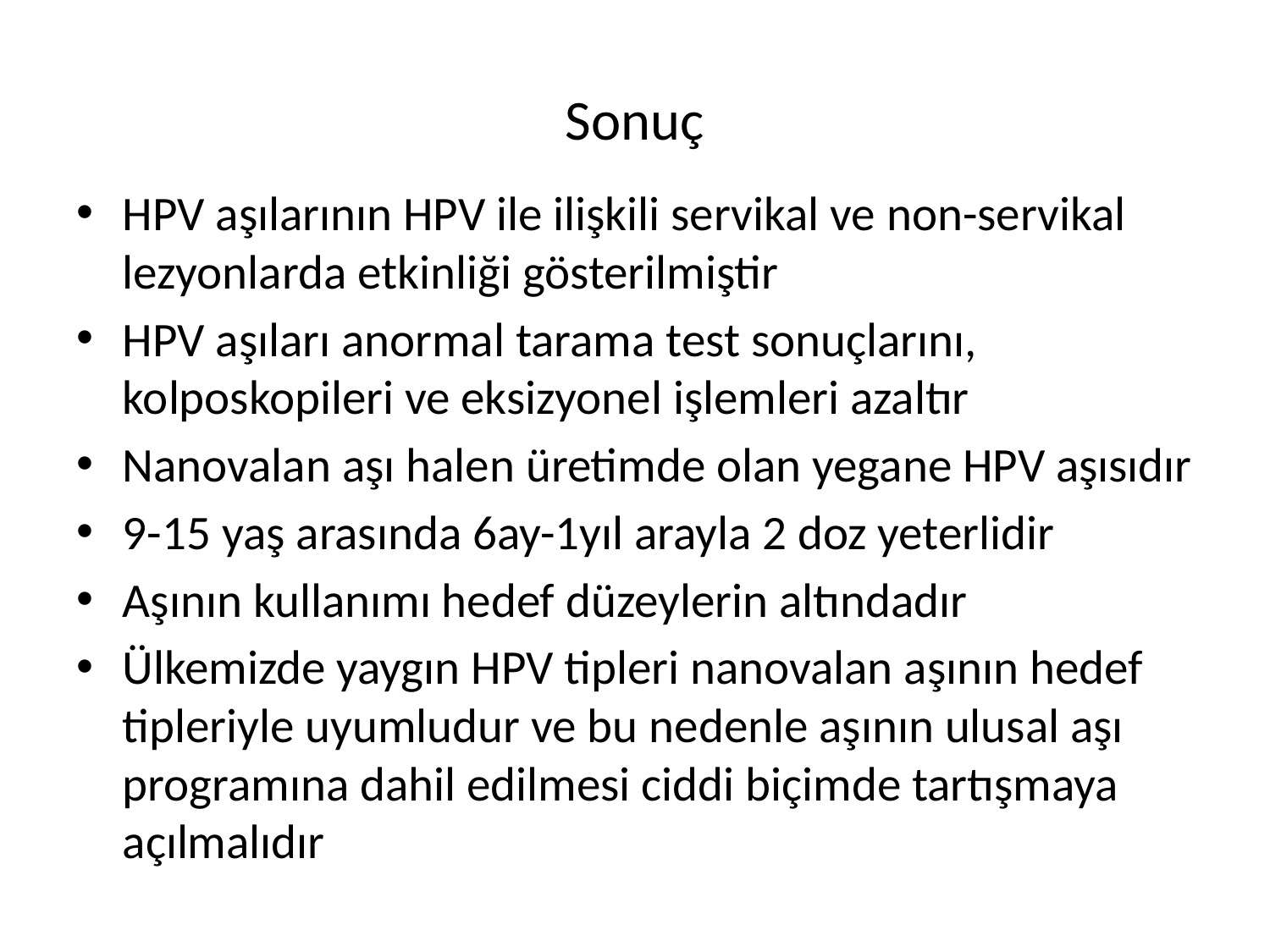

# Sonuç
HPV aşılarının HPV ile ilişkili servikal ve non-servikal lezyonlarda etkinliği gösterilmiştir
HPV aşıları anormal tarama test sonuçlarını, kolposkopileri ve eksizyonel işlemleri azaltır
Nanovalan aşı halen üretimde olan yegane HPV aşısıdır
9-15 yaş arasında 6ay-1yıl arayla 2 doz yeterlidir
Aşının kullanımı hedef düzeylerin altındadır
Ülkemizde yaygın HPV tipleri nanovalan aşının hedef tipleriyle uyumludur ve bu nedenle aşının ulusal aşı programına dahil edilmesi ciddi biçimde tartışmaya açılmalıdır